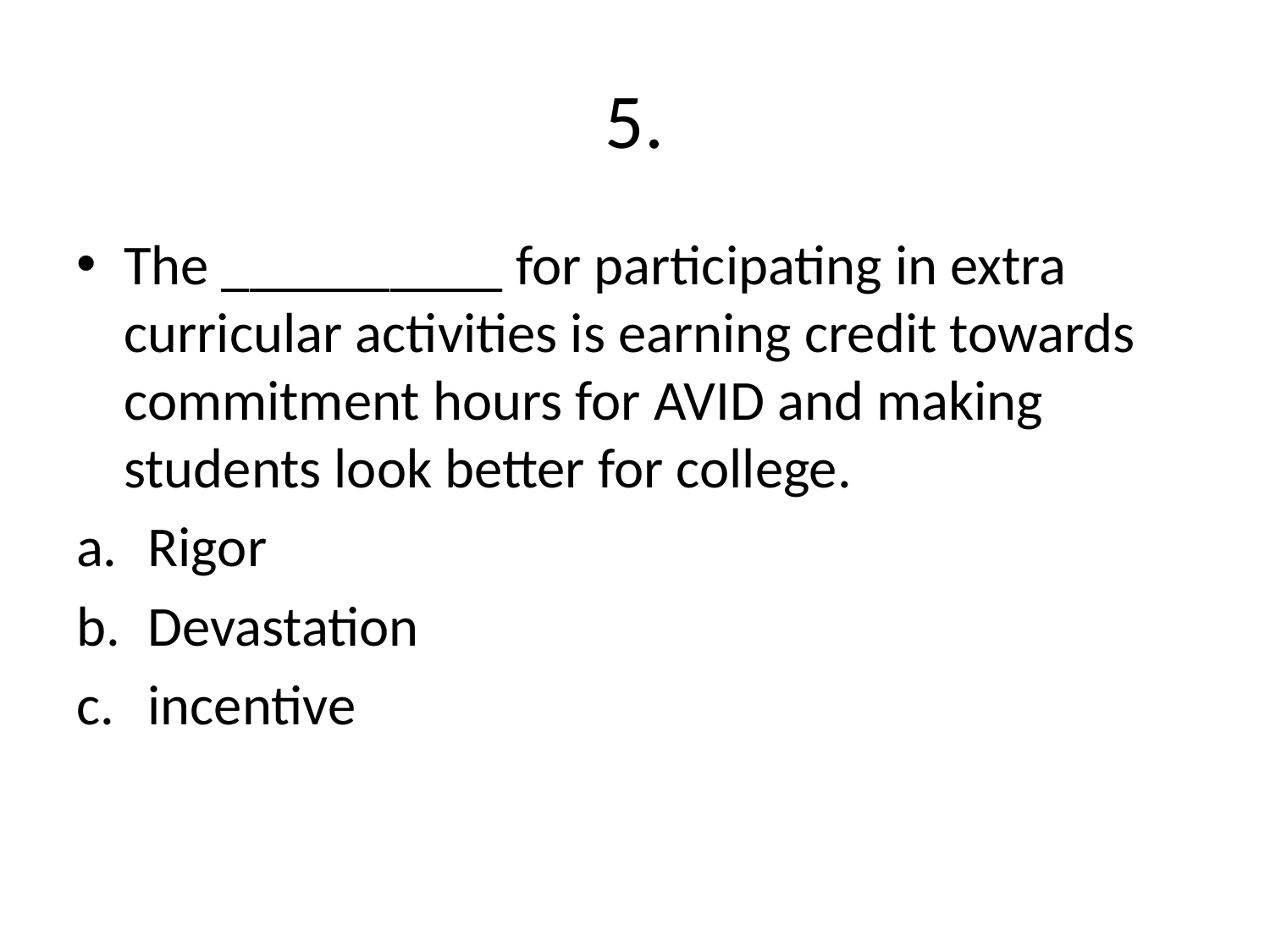

# 5.
The __________ for participating in extra curricular activities is earning credit towards commitment hours for AVID and making students look better for college.
Rigor
Devastation
incentive